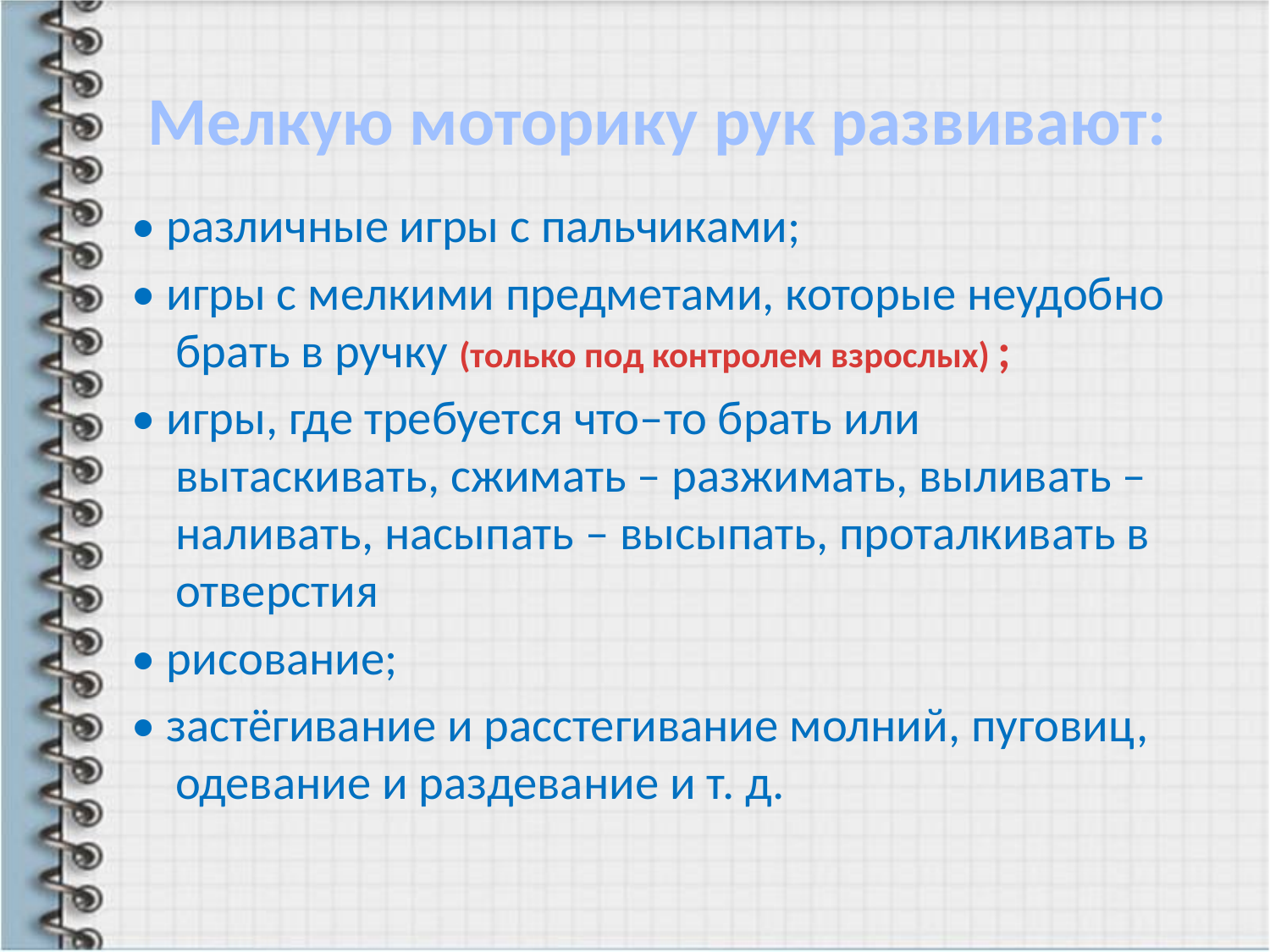

# Мелкую моторику рук развивают:
• различные игры с пальчиками;
• игры с мелкими предметами, которые неудобно брать в ручку (только под контролем взрослых) ;
• игры, где требуется что–то брать или вытаскивать, сжимать – разжимать, выливать – наливать, насыпать – высыпать, проталкивать в отверстия
• рисование;
• застёгивание и расстегивание молний, пуговиц, одевание и раздевание и т. д.